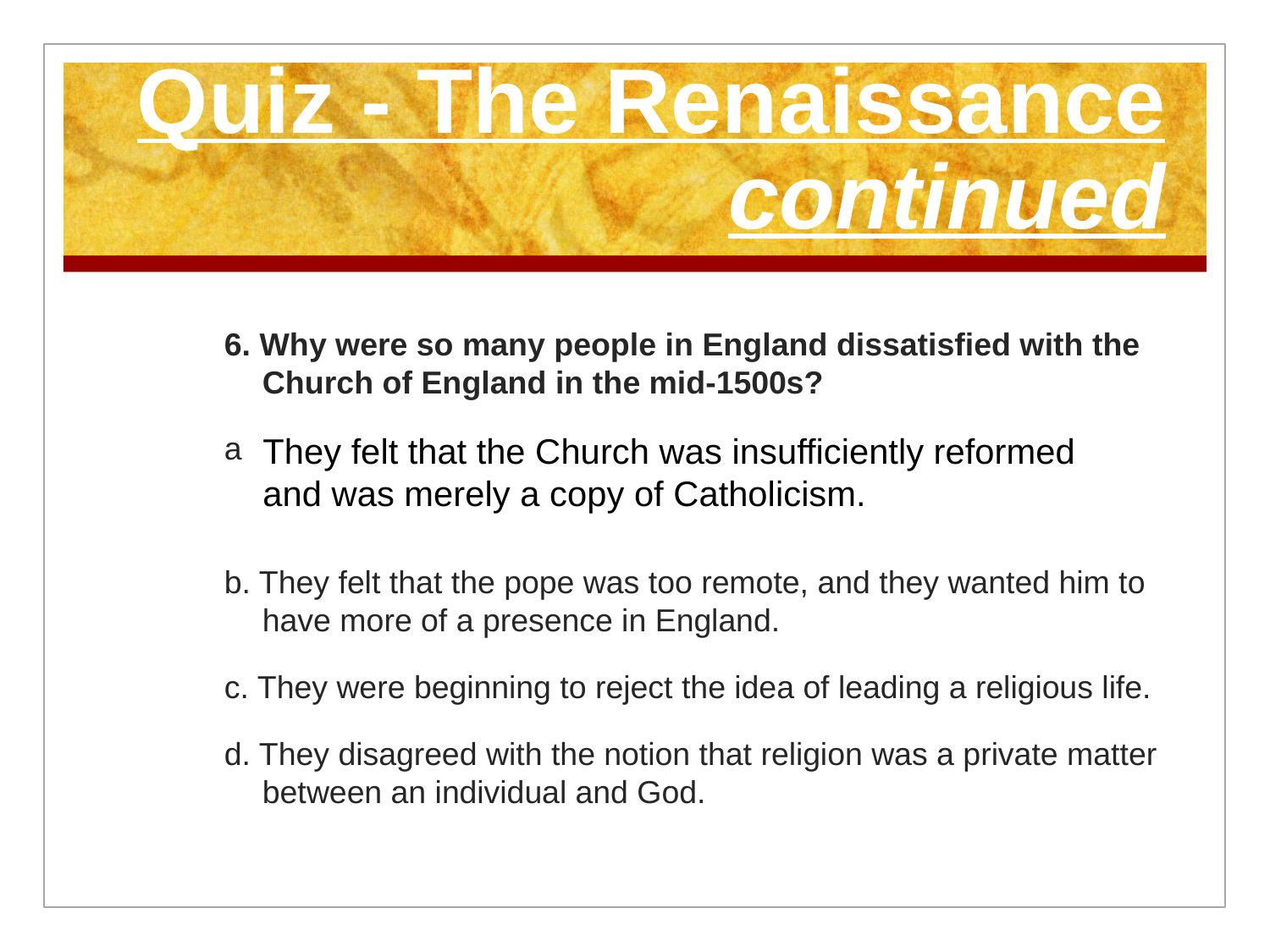

# Quiz - The Renaissance continued
6. Why were so many people in England dissatisfied with the Church of England in the mid-1500s?
a

b. They felt that the pope was too remote, and they wanted him to have more of a presence in England.
c. They were beginning to reject the idea of leading a religious life.
d. They disagreed with the notion that religion was a private matter between an individual and God.
They felt that the Church was insufficiently reformed and was merely a copy of Catholicism.